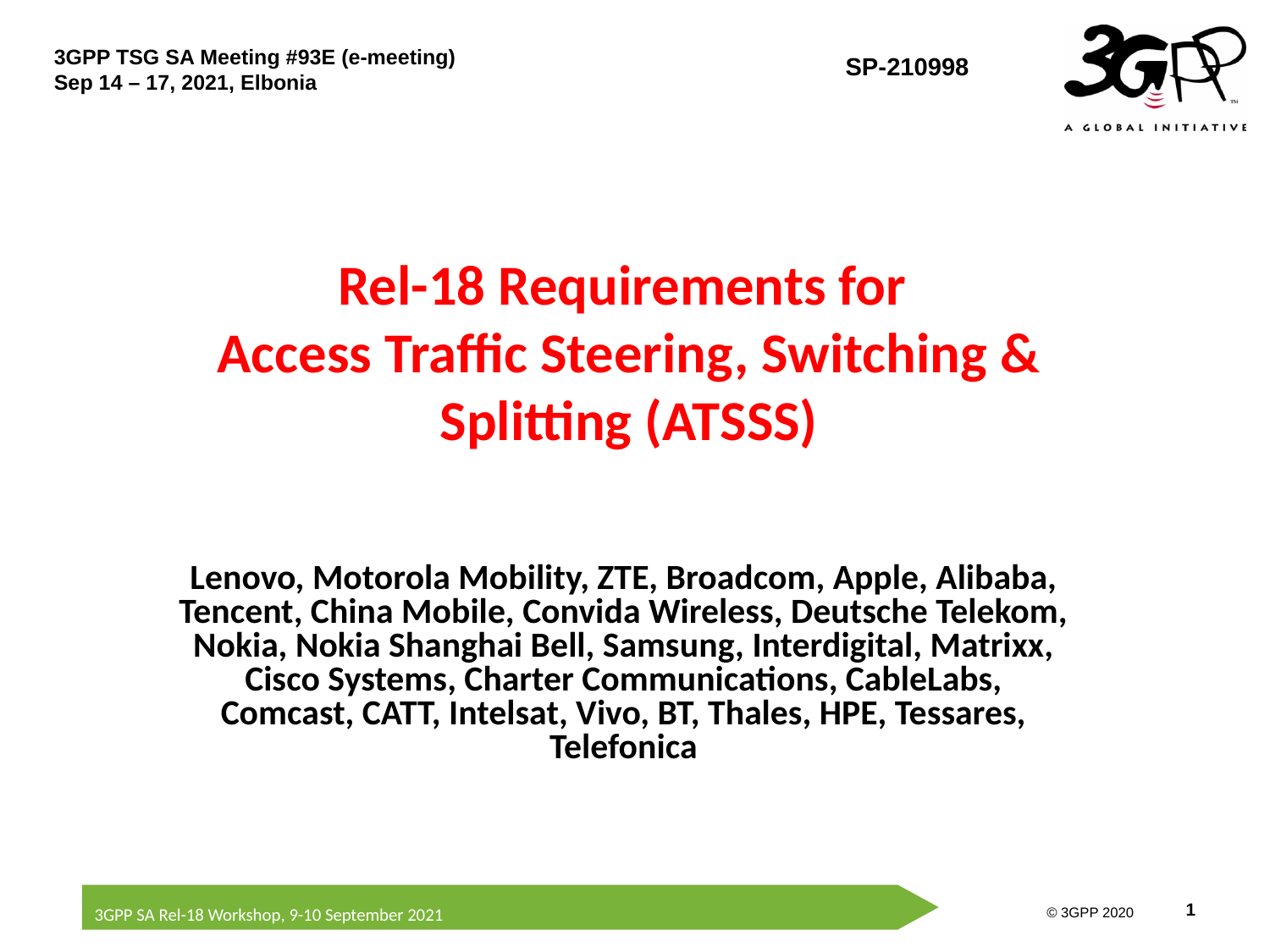

# Rel-18 Requirements for Access Traffic Steering, Switching & Splitting (ATSSS)
Lenovo, Motorola Mobility, ZTE, Broadcom, Apple, Alibaba, Tencent, China Mobile, Convida Wireless, Deutsche Telekom, Nokia, Nokia Shanghai Bell, Samsung, Interdigital, Matrixx, Cisco Systems, Charter Communications, CableLabs, Comcast, CATT, Intelsat, Vivo, BT, Thales, HPE, Tessares, Telefonica